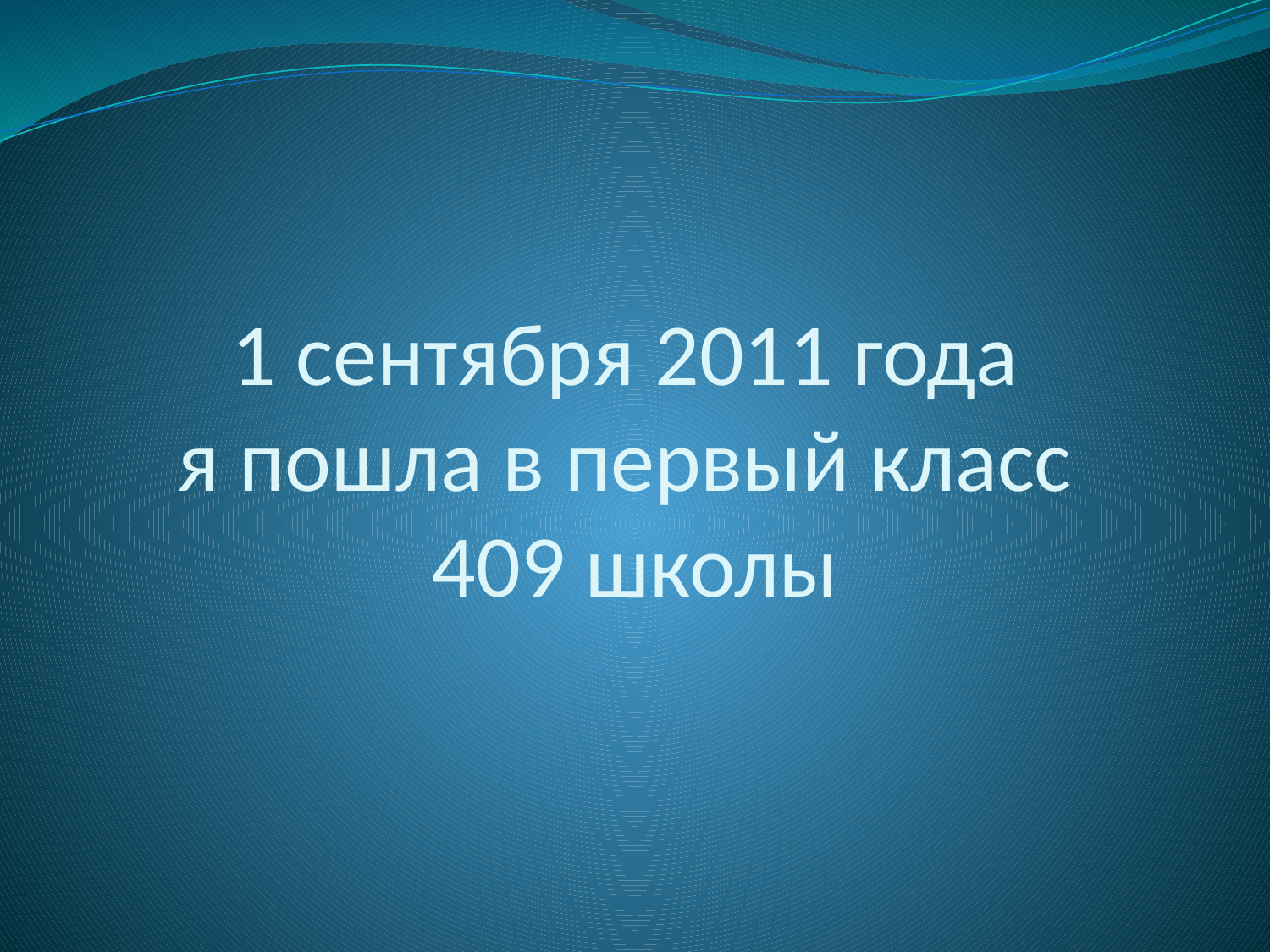

# 1 сентября 2011 года я пошла в первый класс 409 школы